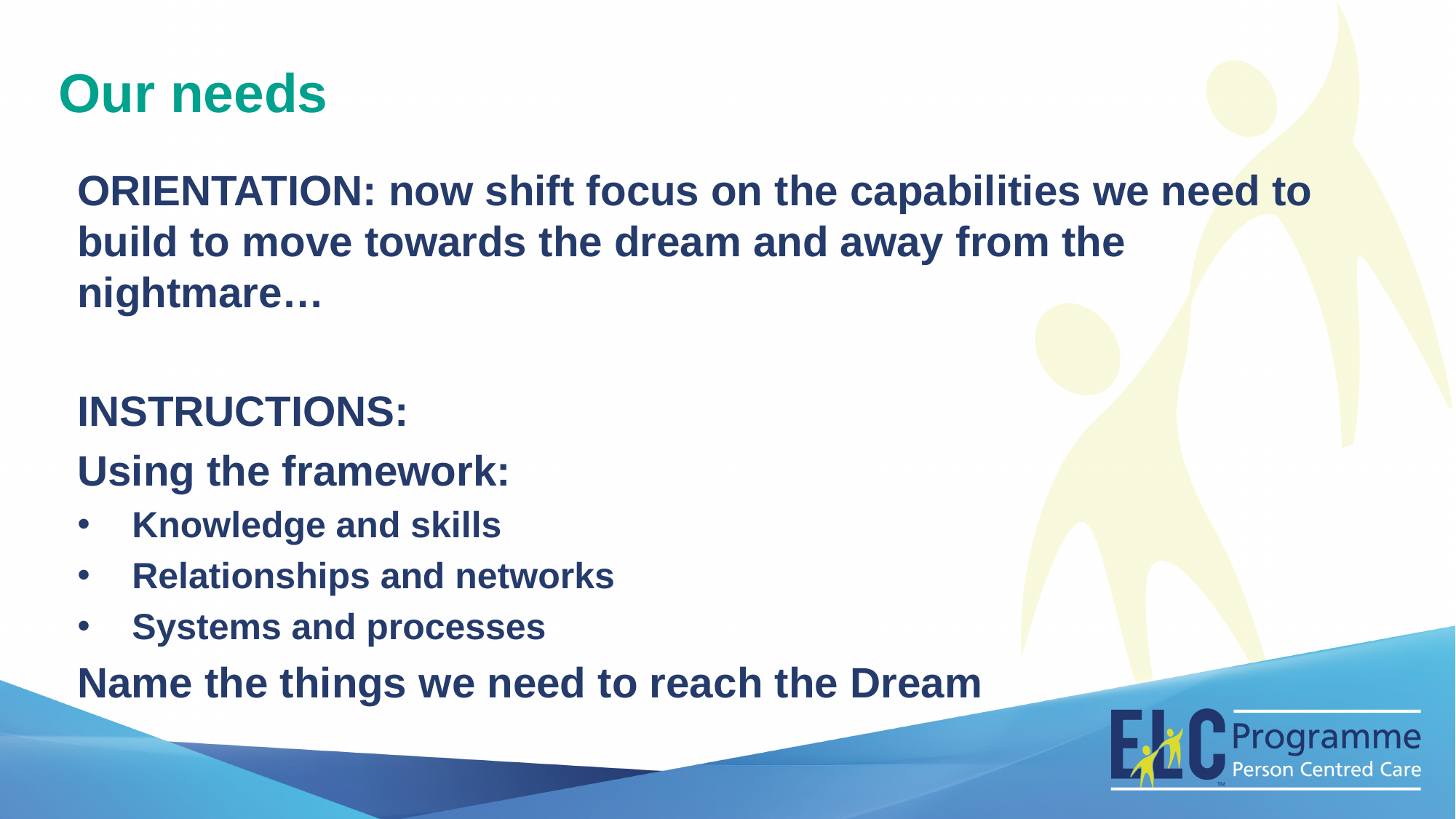

Our needs
ORIENTATION: now shift focus on the capabilities we need to build to move towards the dream and away from the nightmare…

INSTRUCTIONS:
Using the framework:
Knowledge and skills
Relationships and networks
Systems and processes
Name the things we need to reach the Dream